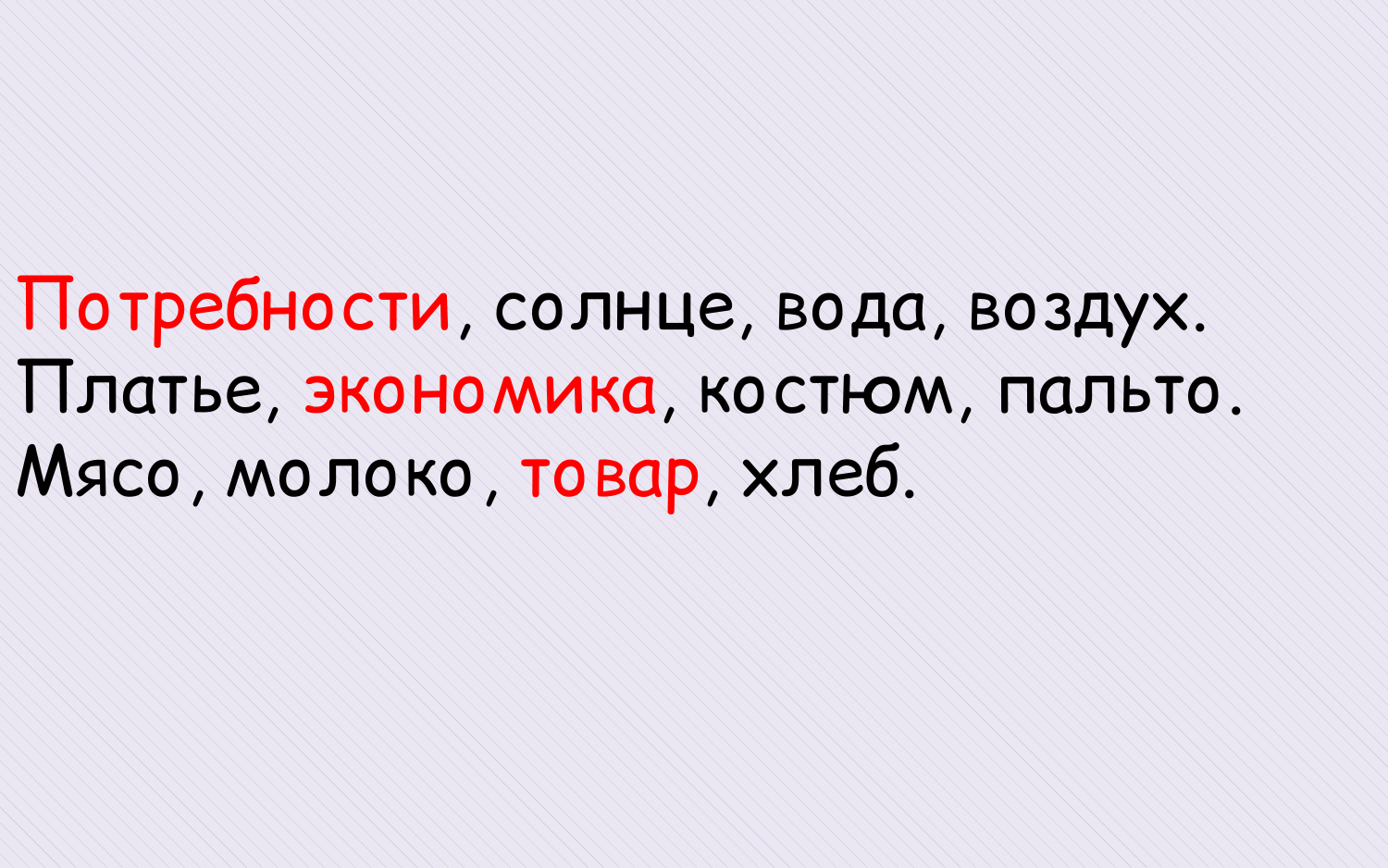

# Потребности, солнце, вода, воздух. Платье, экономика, костюм, пальто. Мясо, молоко, товар, хлеб.